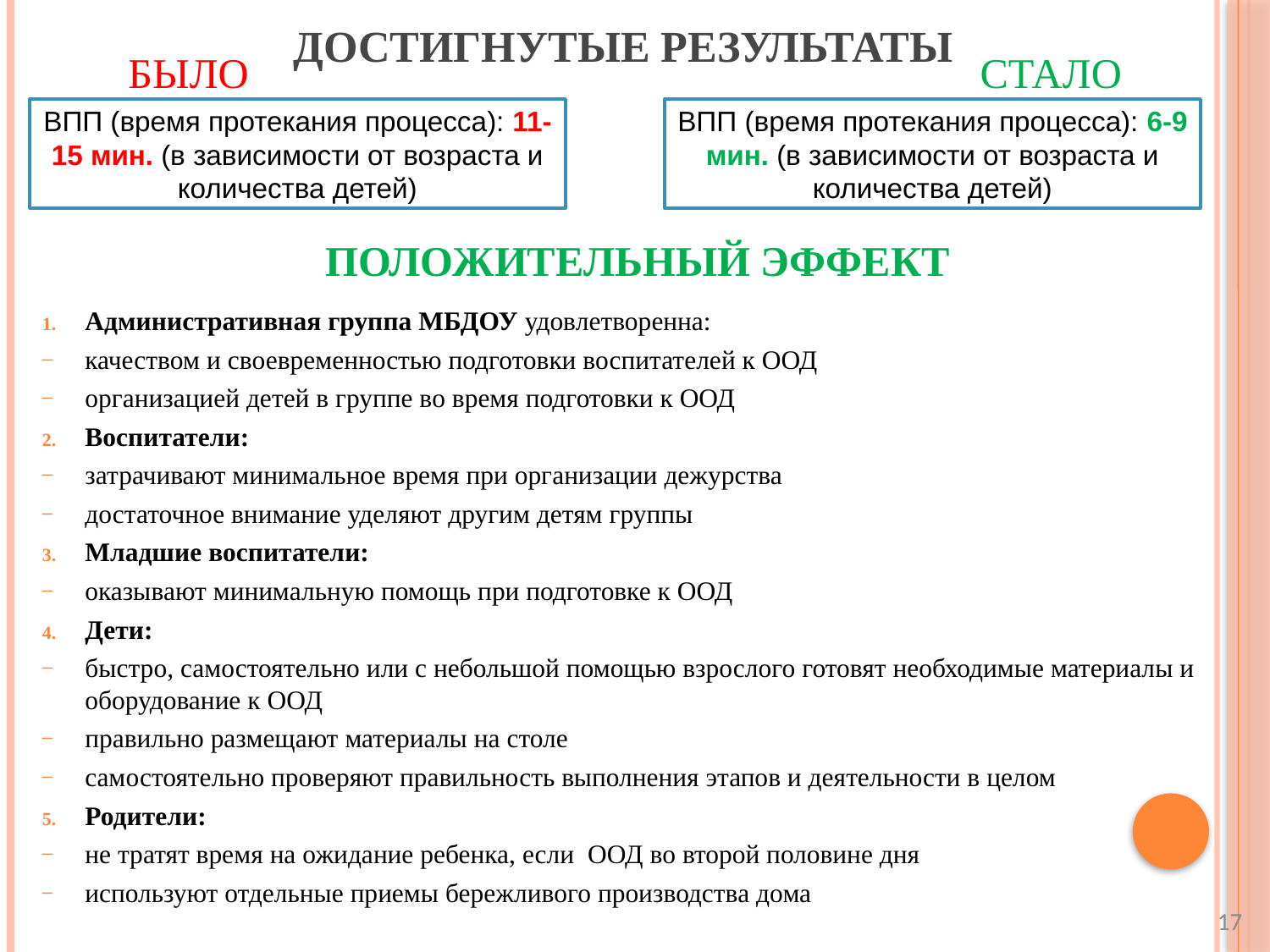

Достигнутые результаты
БЫЛО
СТАЛО
ВПП (время протекания процесса): 11-15 мин. (в зависимости от возраста и количества детей)
ВПП (время протекания процесса): 6-9 мин. (в зависимости от возраста и количества детей)
Положительный эффект
Административная группа МБДОУ удовлетворенна:
качеством и своевременностью подготовки воспитателей к ООД
организацией детей в группе во время подготовки к ООД
Воспитатели:
затрачивают минимальное время при организации дежурства
достаточное внимание уделяют другим детям группы
Младшие воспитатели:
оказывают минимальную помощь при подготовке к ООД
Дети:
быстро, самостоятельно или с небольшой помощью взрослого готовят необходимые материалы и оборудование к ООД
правильно размещают материалы на столе
самостоятельно проверяют правильность выполнения этапов и деятельности в целом
Родители:
не тратят время на ожидание ребенка, если  ООД во второй половине дня
используют отдельные приемы бережливого производства дома

17